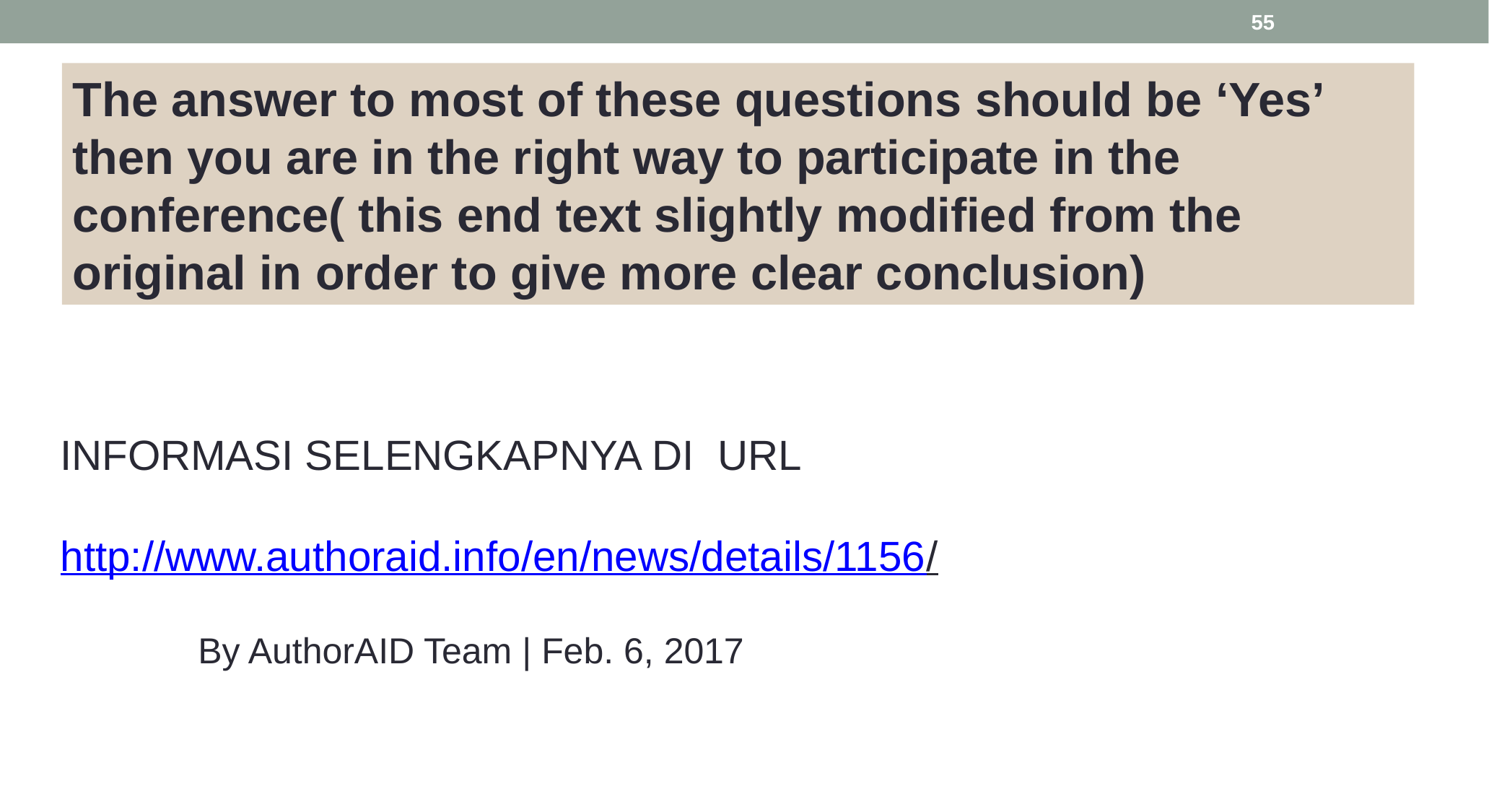

55
The answer to most of these questions should be ‘Yes’  then you are in the right way to participate in the conference( this end text slightly modified from the original in order to give more clear conclusion)
INFORMASI SELENGKAPNYA DI  URL

http://www.authoraid.info/en/news/details/1156/
By AuthorAID Team | Feb. 6, 2017